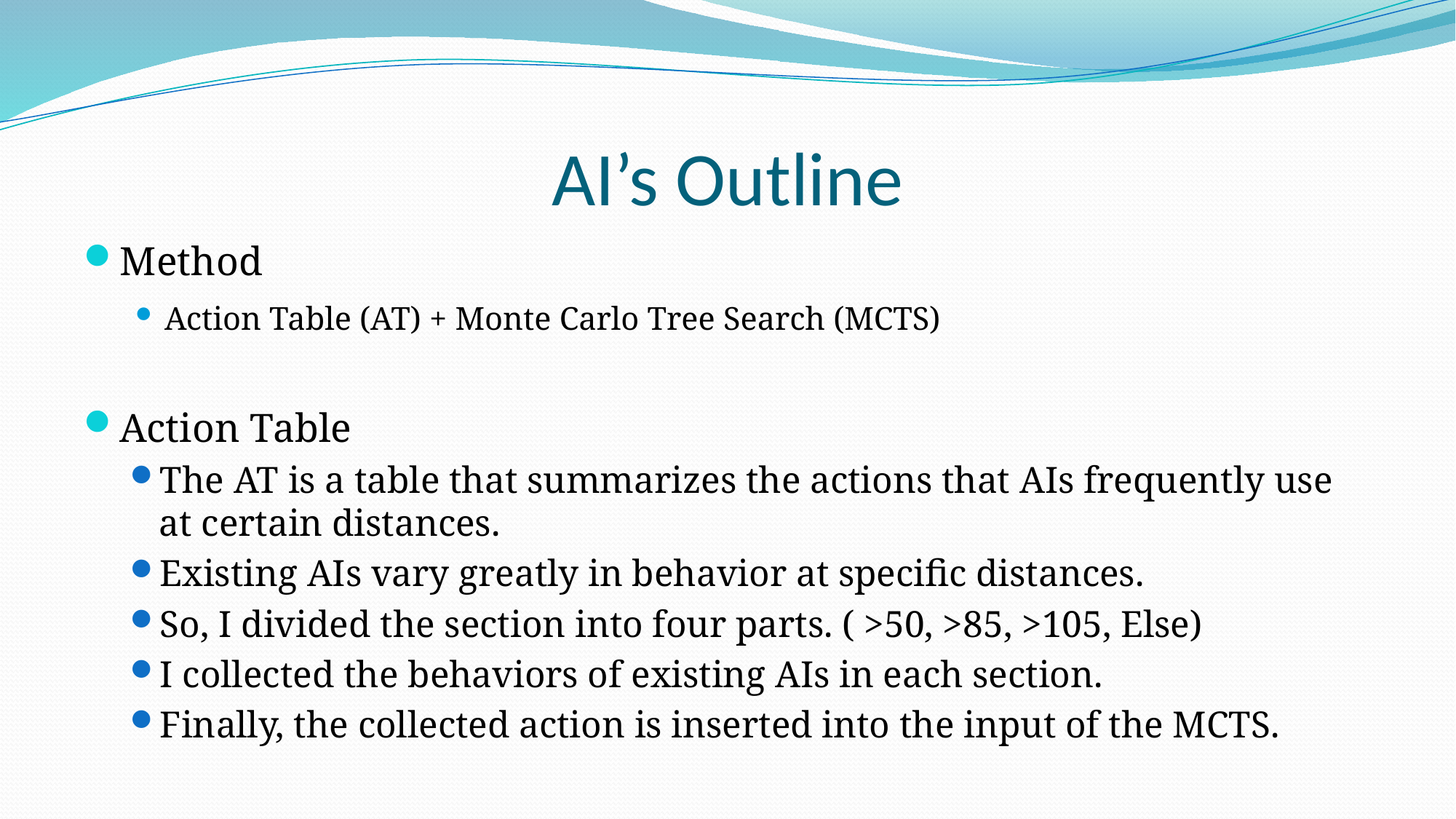

# AI’s Outline
Method
Action Table (AT) + Monte Carlo Tree Search (MCTS)

Action Table
The AT is a table that summarizes the actions that AIs frequently use at certain distances.
Existing AIs vary greatly in behavior at specific distances.
So, I divided the section into four parts. ( >50, >85, >105, Else)
I collected the behaviors of existing AIs in each section.
Finally, the collected action is inserted into the input of the MCTS.